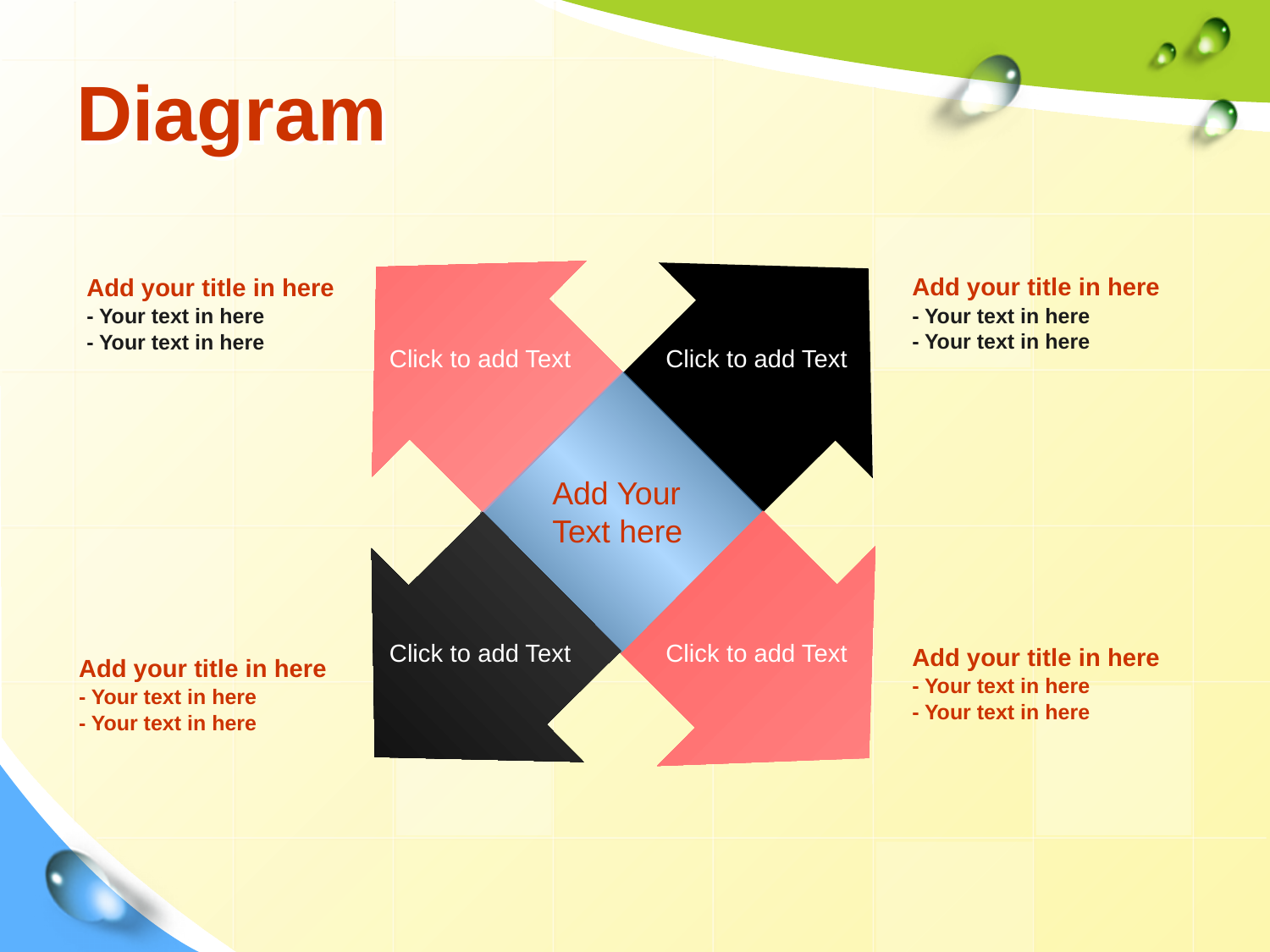

# Diagram

Add your title in here
- Your text in here
- Your text in here

Add your title in here
- Your text in here
- Your text in here

Click to add Text
Click to add Text

Add Your
Text here

Click to add Text
Click to add Text
Add your title in here
- Your text in here
- Your text in here

Add your title in here
- Your text in here
- Your text in here